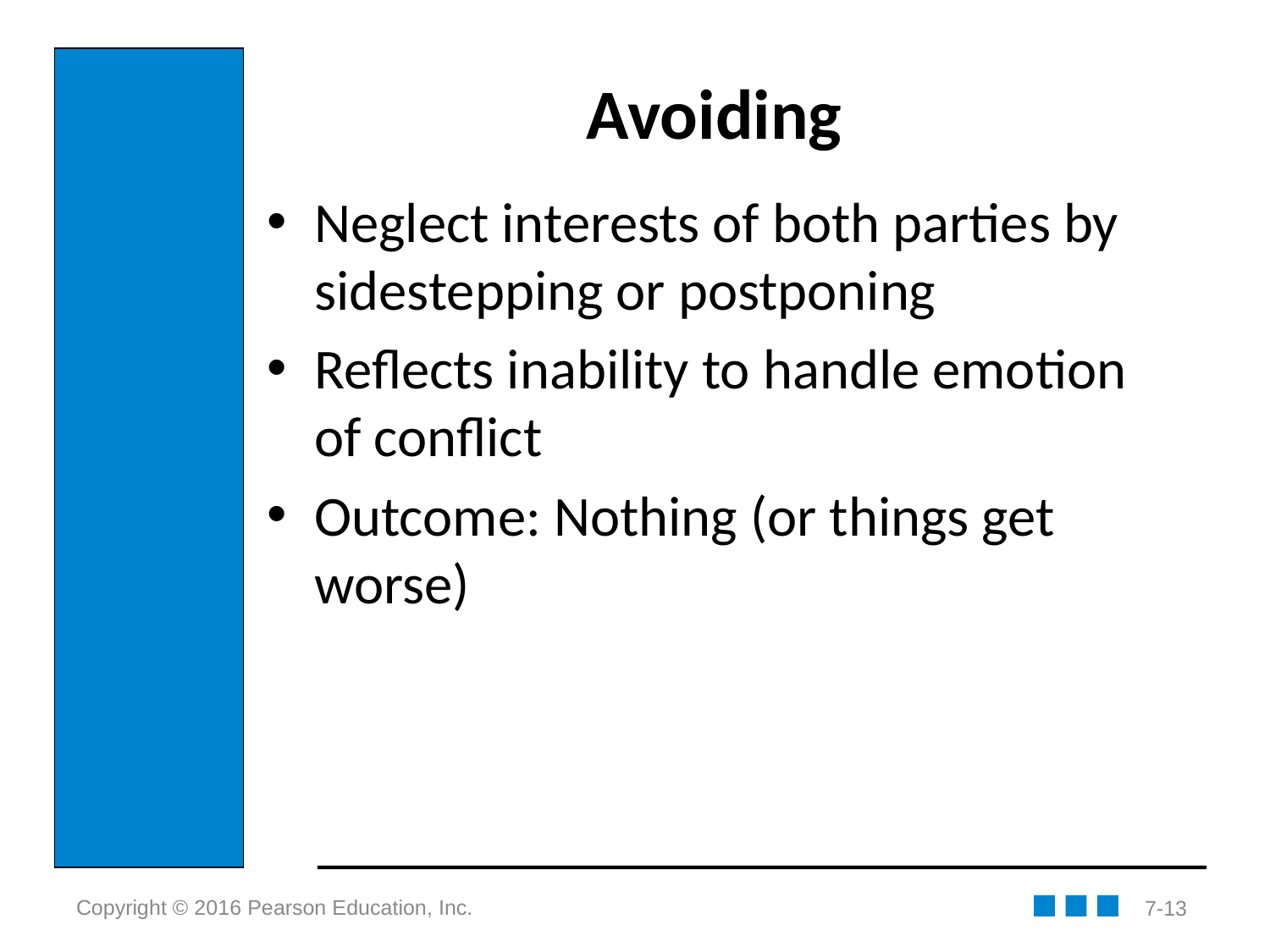

# Avoiding

Neglect interests of both parties by sidestepping or postponing
Reflects inability to handle emotion of conflict
Outcome: Nothing (or things get worse)

7-13
Copyright © 2016 Pearson Education, Inc.